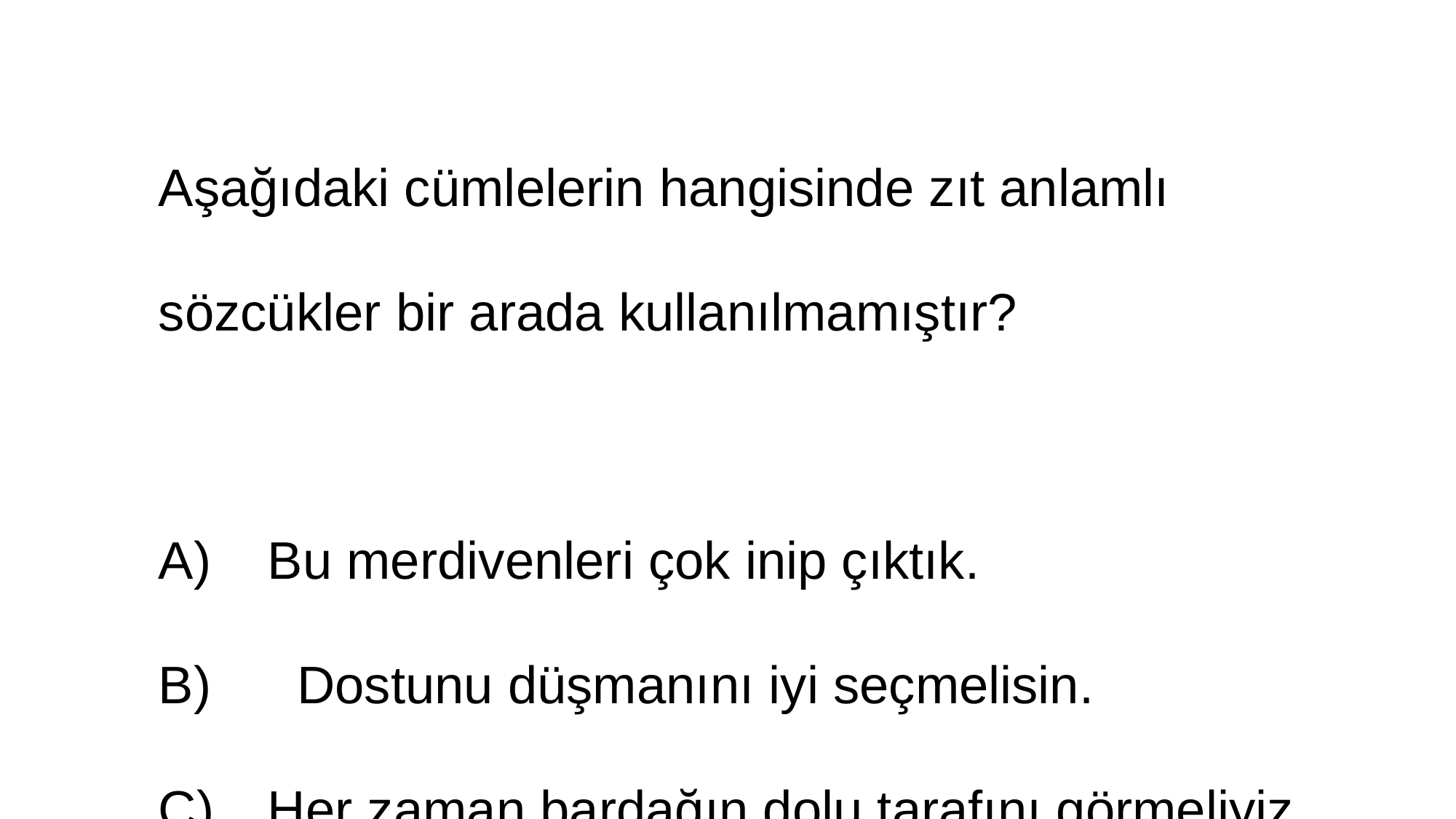

Aşağıdaki cümlelerin hangisinde zıt anlamlı
sözcükler bir arada kullanılmamıştır?

A)	Bu merdivenleri çok inip çıktık.
B)	  Dostunu düşmanını iyi seçmelisin.
C)	Her zaman bardağın dolu tarafını görmeliyiz.
D)	Kolay sorular ona zor gelmiş.